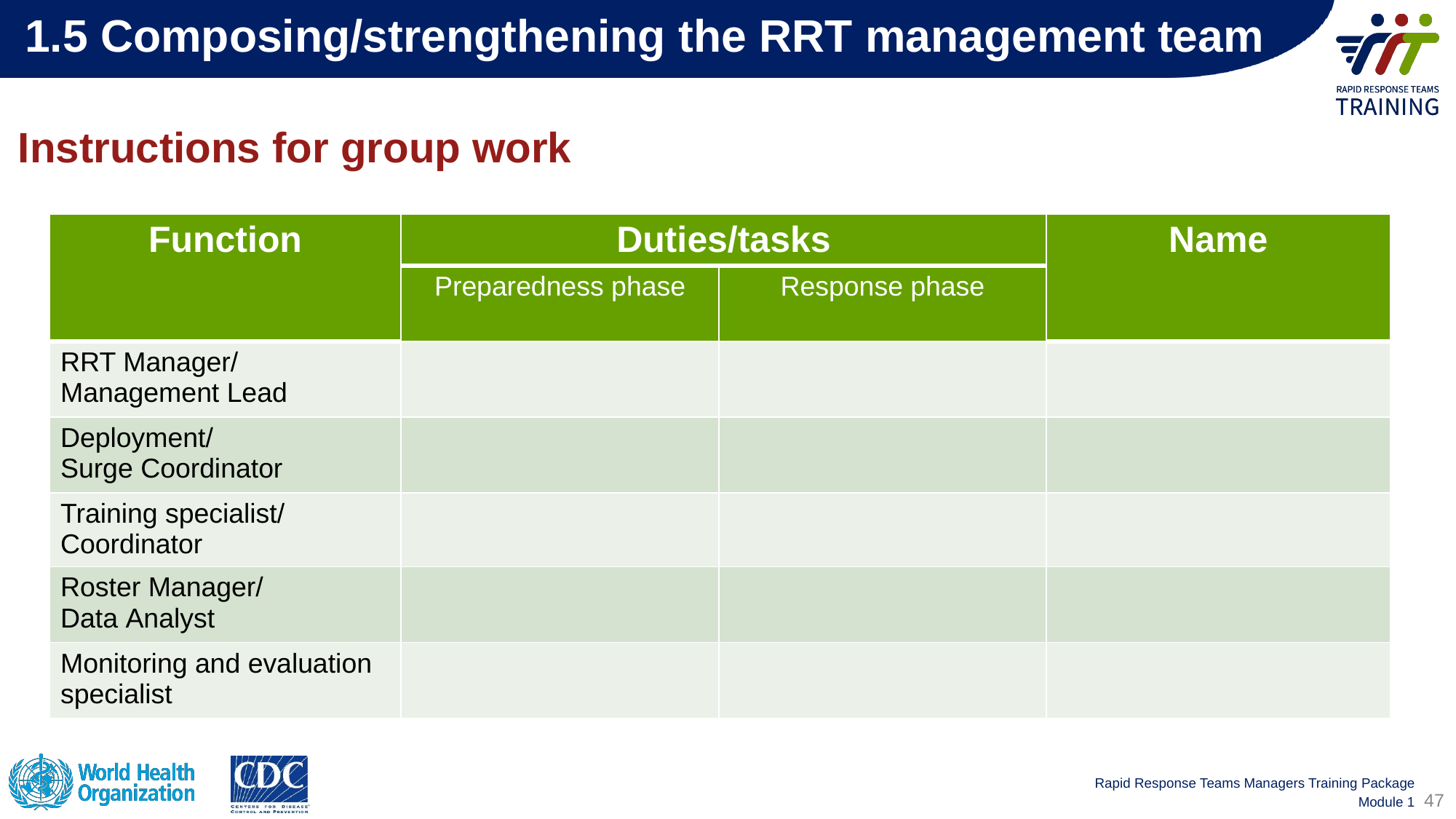

1.5 Composing/strengthening the RRT management team
Instructions for group work
| Function | Duties/tasks |  | Name |
| --- | --- | --- | --- |
|  | Preparedness phase | Response phase |  |
| RRT Manager/ Management Lead |  |  |  |
| Deployment/ Surge Coordinator |  |  |  |
| Training specialist/ Coordinator |  |  |  |
| Roster Manager/ Data Analyst |  |  |  |
| Monitoring and evaluation specialist |  |  |  |
47